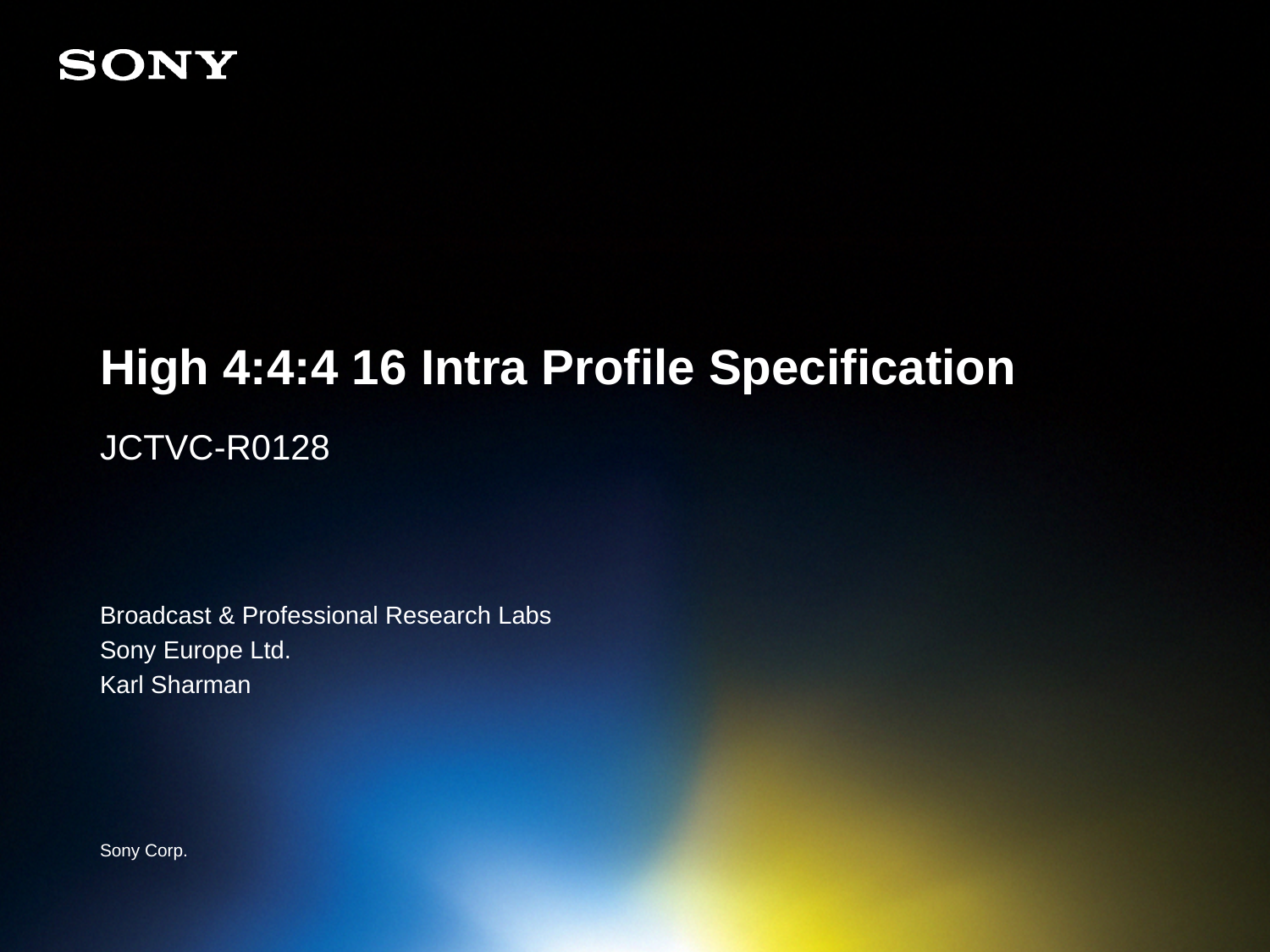

# High 4:4:4 16 Intra Profile Specification
JCTVC-R0128
Broadcast & Professional Research Labs
Sony Europe Ltd.
Karl Sharman
Sony Corp.